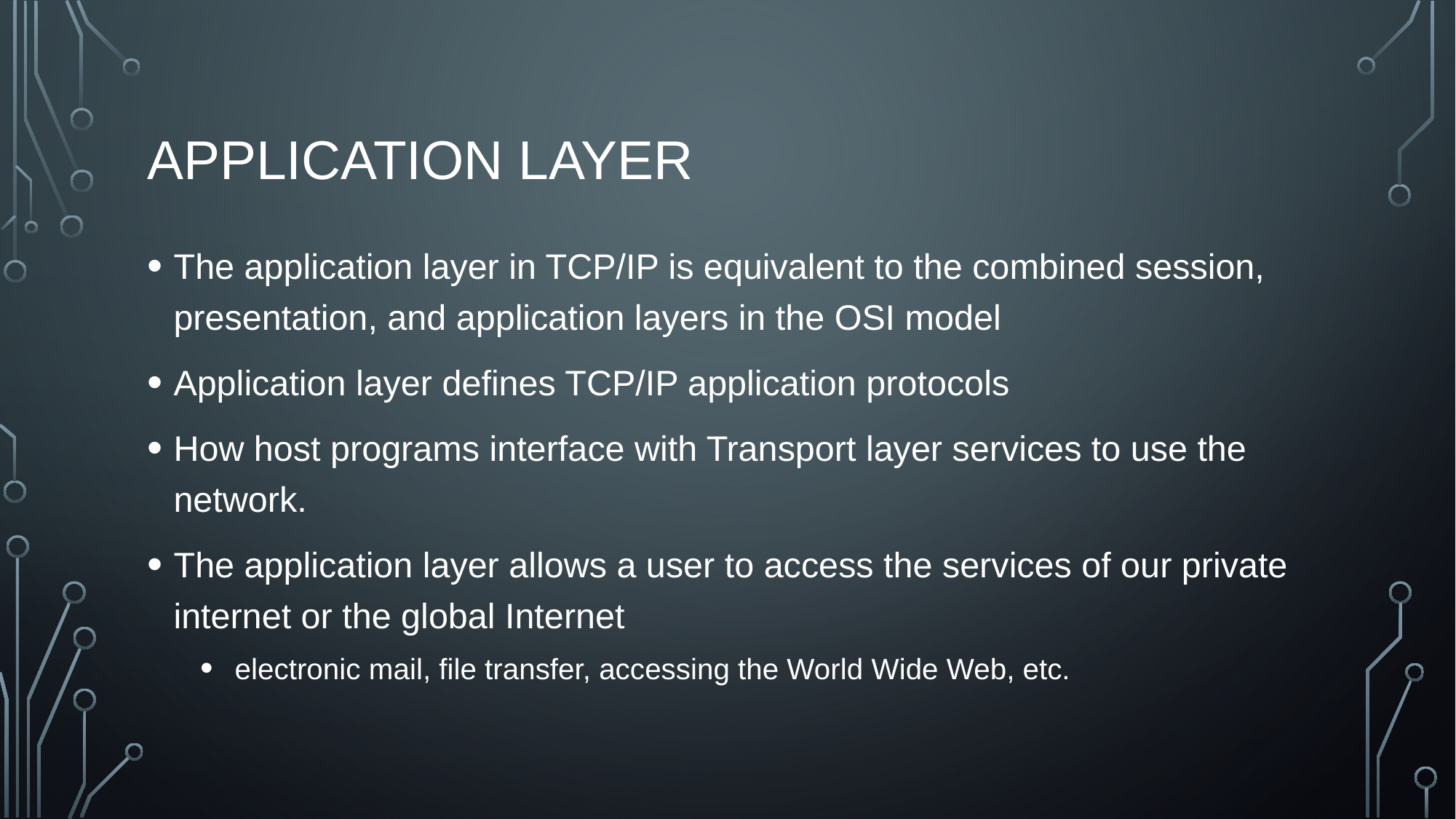

# Application layer
The application layer in TCP/IP is equivalent to the combined session, presentation, and application layers in the OSI model
Application layer defines TCP/IP application protocols
How host programs interface with Transport layer services to use the network.
The application layer allows a user to access the services of our private internet or the global Internet
 electronic mail, file transfer, accessing the World Wide Web, etc.